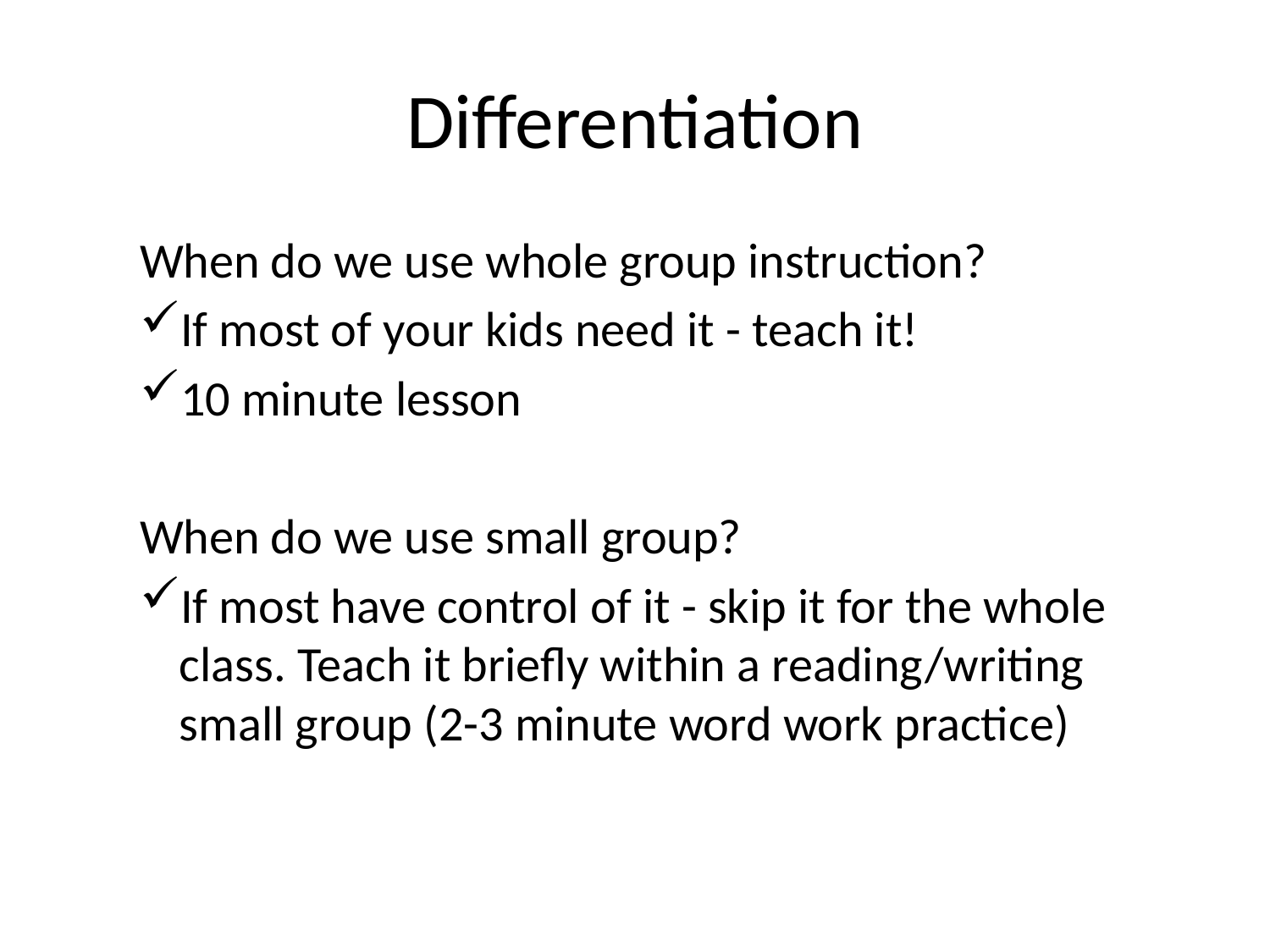

# Differentiation
When do we use whole group instruction?
If most of your kids need it - teach it!
10 minute lesson

When do we use small group?
If most have control of it - skip it for the whole class. Teach it briefly within a reading/writing small group (2-3 minute word work practice)